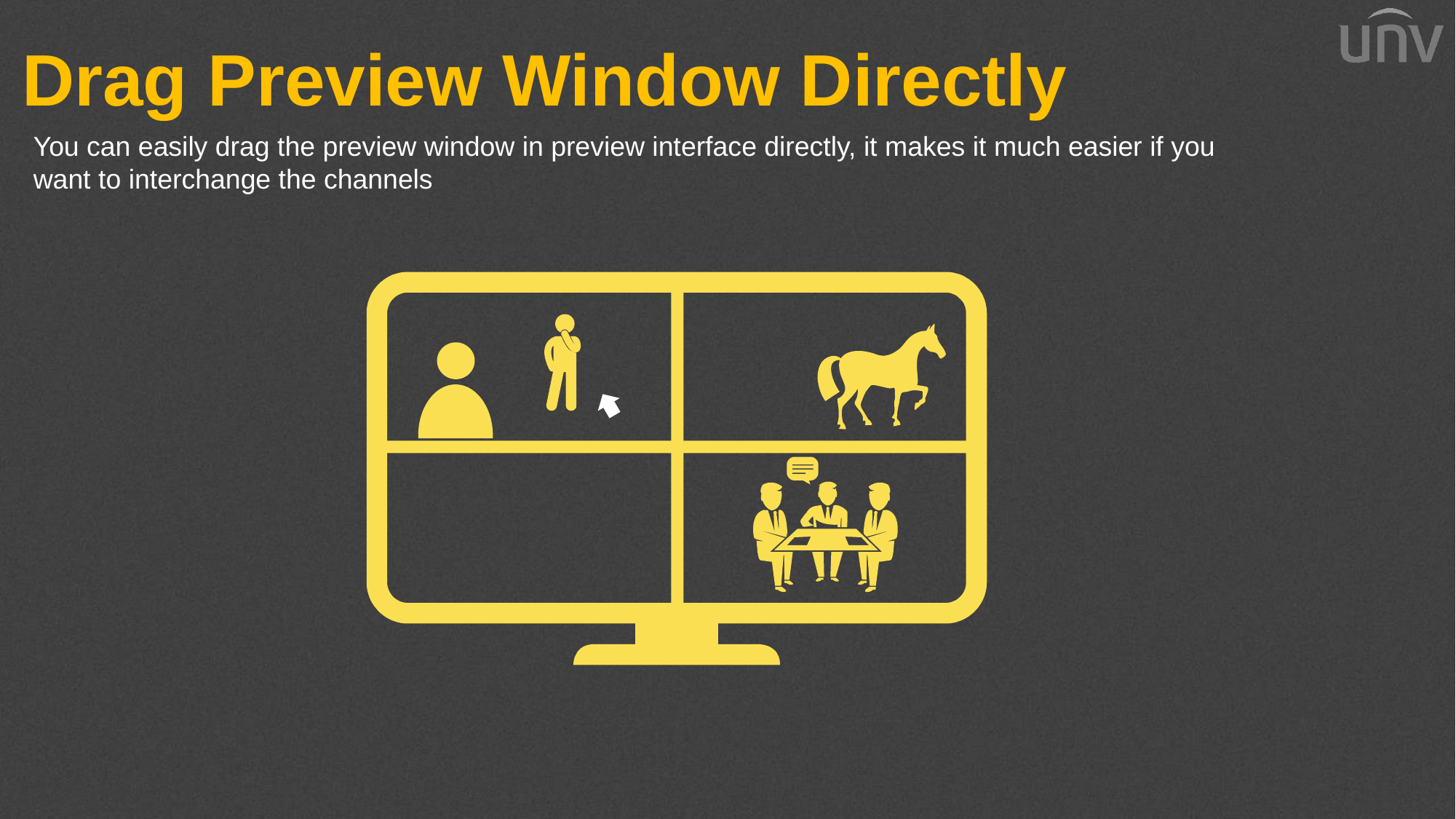

Drag Preview Window Directly
You can easily drag the preview window in preview interface directly, it makes it much easier if you want to interchange the channels